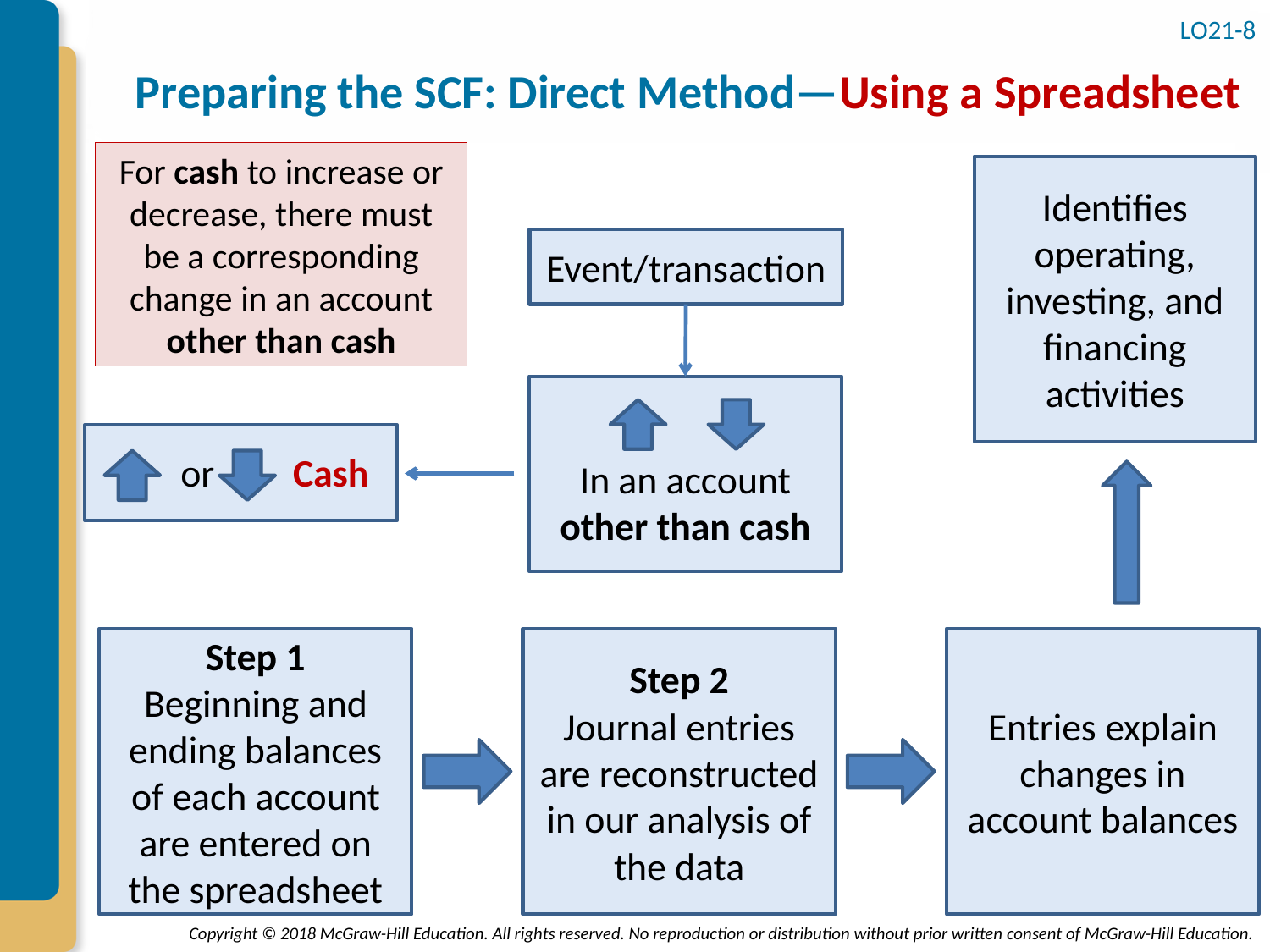

LO21-8
# Preparing the SCF: Direct Method—Using a Spreadsheet
For cash to increase or decrease, there must be a corresponding change in an account other than cash
Identifies operating, investing, and financing activities

Event/transaction

        or         Cash
In an account other than cash

Step 1
Beginning and ending balances of each account are entered on the spreadsheet
Step 2
Journal entries are reconstructed in our analysis of the data
Entries explain changes in account balances